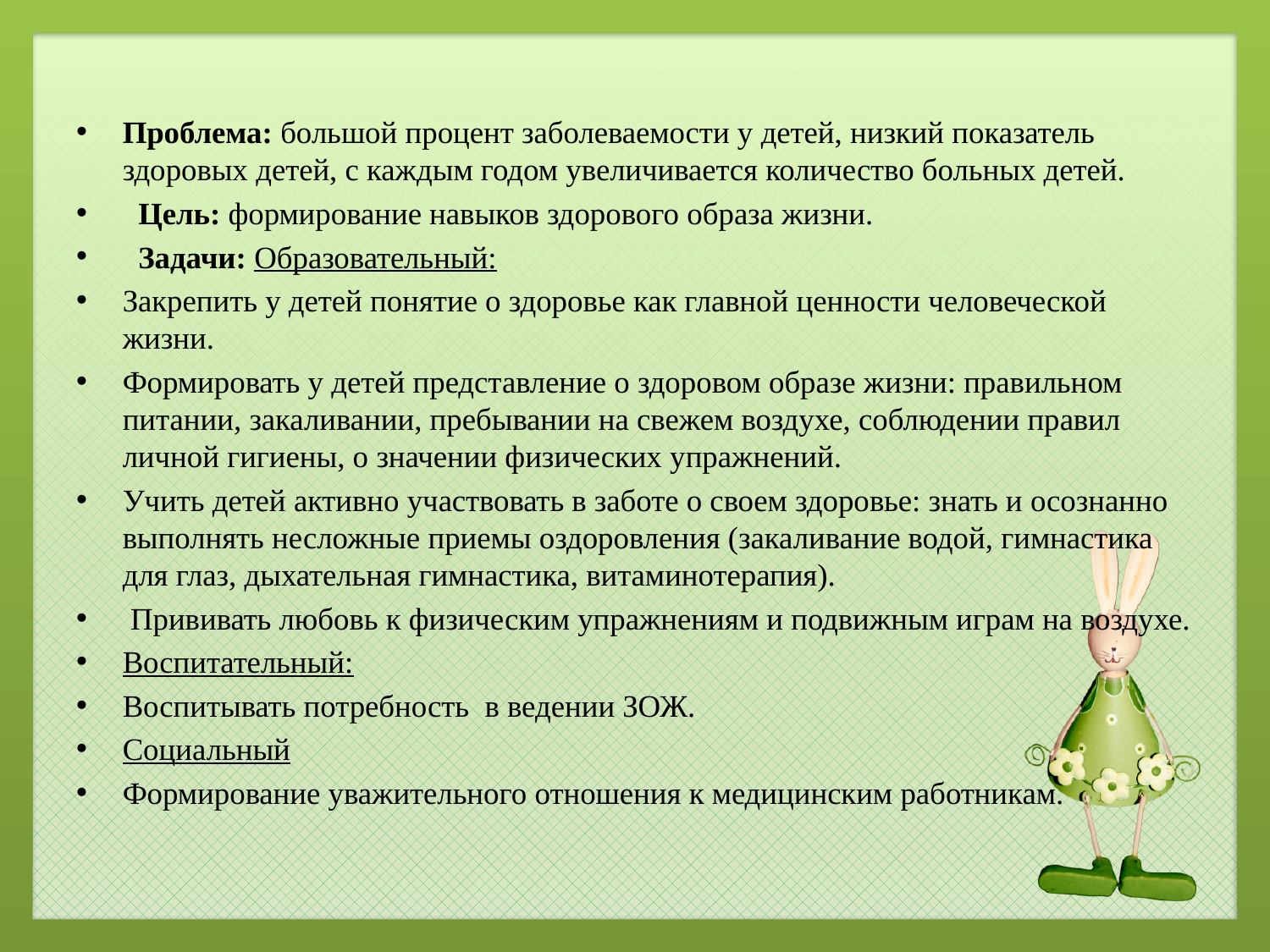

#
Проблема: большой процент заболеваемости у детей, низкий показатель здоровых детей, с каждым годом увеличивается количество больных детей.
  Цель: формирование навыков здорового образа жизни.
  Задачи: Образовательный:
Закрепить у детей понятие о здоровье как главной ценности человеческой жизни.
Формировать у детей представление о здоровом образе жизни: правильном питании, закаливании, пребывании на свежем воздухе, соблюдении правил личной гигиены, о значении физических упражнений.
Учить детей активно участвовать в заботе о своем здоровье: знать и осознанно выполнять несложные приемы оздоровления (закаливание водой, гимнастика для глаз, дыхательная гимнастика, витаминотерапия).
 Прививать любовь к физическим упражнениям и подвижным играм на воздухе.
Воспитательный:
Воспитывать потребность  в ведении ЗОЖ.
Социальный
Формирование уважительного отношения к медицинским работникам.